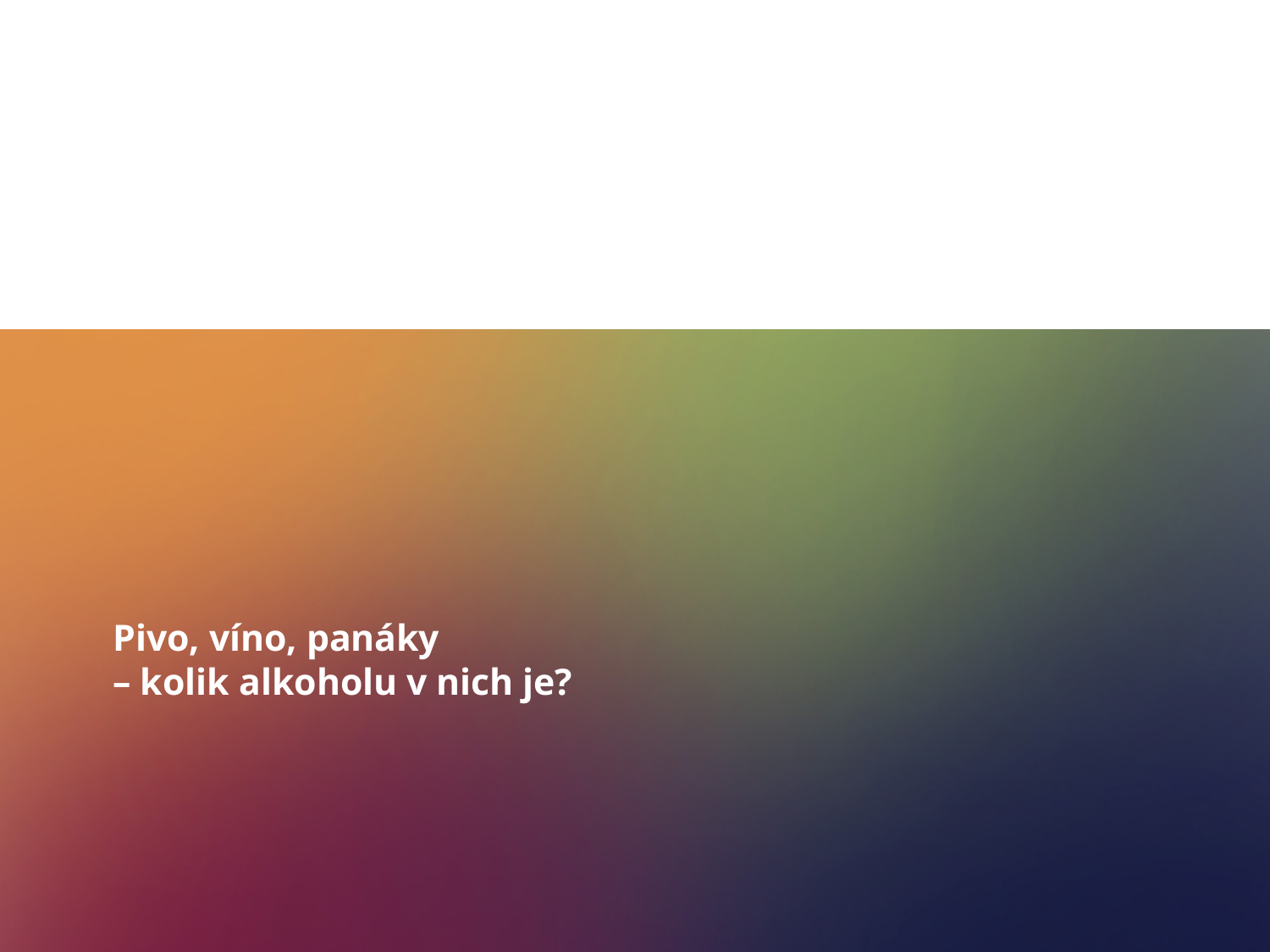

# Pivo, víno, panáky – kolik alkoholu v nich je?